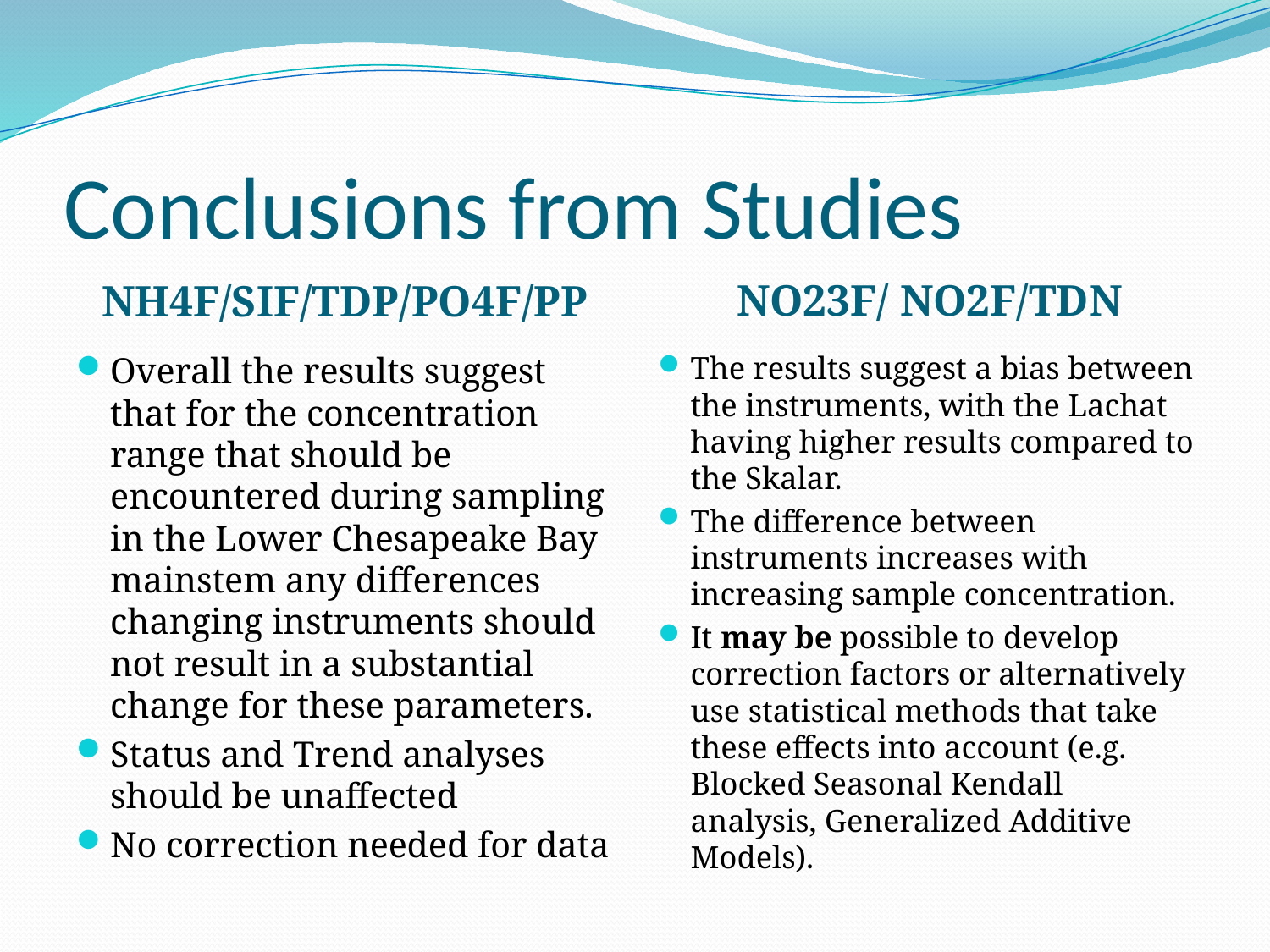

# Conclusions from Studies
NH4F/SIF/TDP/PO4F/PP
NO23F/ NO2F/TDN
Overall the results suggest that for the concentration range that should be encountered during sampling in the Lower Chesapeake Bay mainstem any differences changing instruments should not result in a substantial change for these parameters.
Status and Trend analyses should be unaffected
No correction needed for data

The results suggest a bias between the instruments, with the Lachat having higher results compared to the Skalar.
The difference between instruments increases with increasing sample concentration.
It may be possible to develop correction factors or alternatively use statistical methods that take these effects into account (e.g. Blocked Seasonal Kendall analysis, Generalized Additive Models).